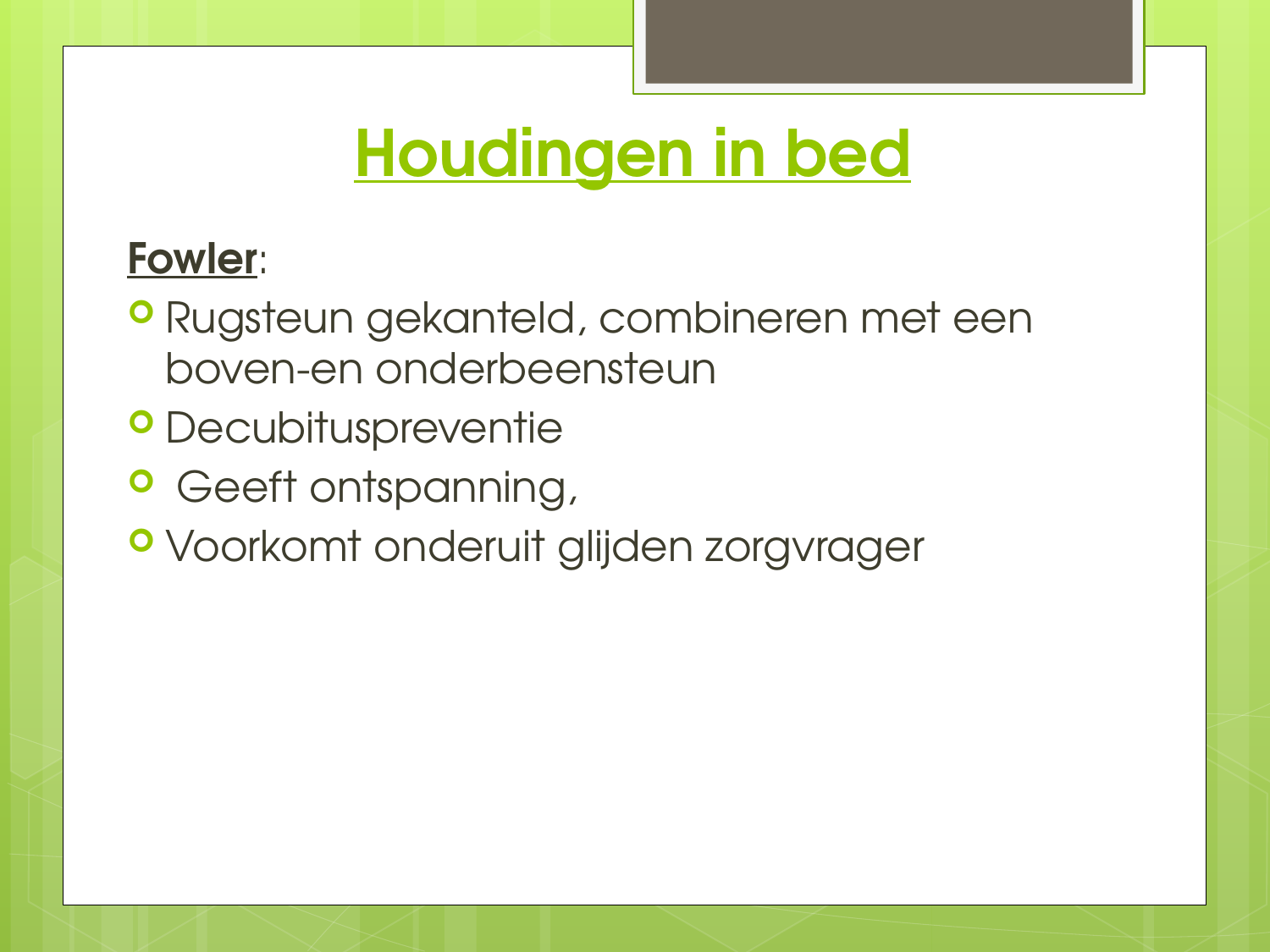

# Houdingen in bed

Fowler:
Rugsteun gekanteld, combineren met een boven-en onderbeensteun
Decubituspreventie
 Geeft ontspanning,
Voorkomt onderuit glijden zorgvrager